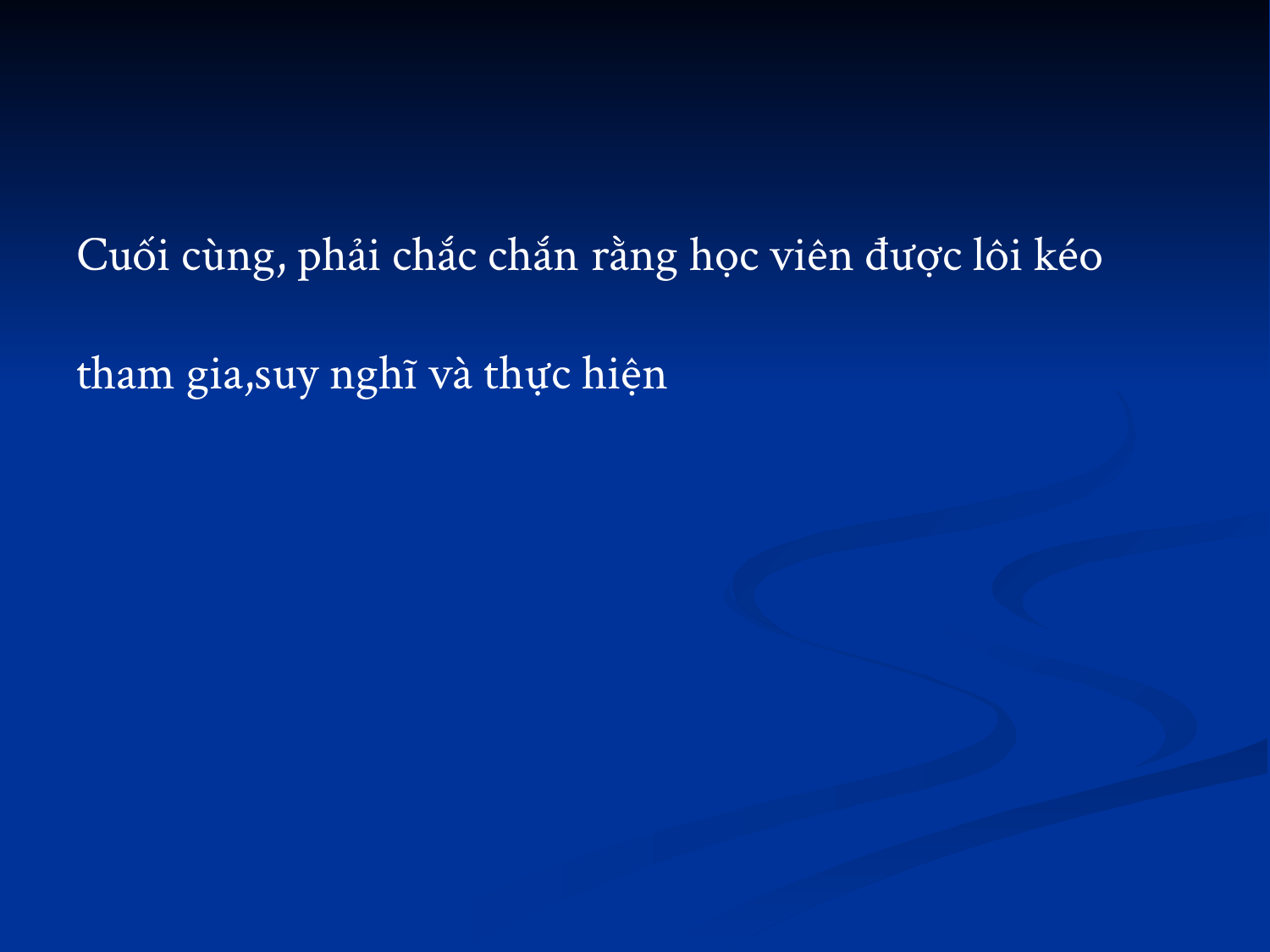

# Cuối cùng, phải chắc chắn rằng học viên được lôi kéo tham gia,suy nghĩ và thực hiện